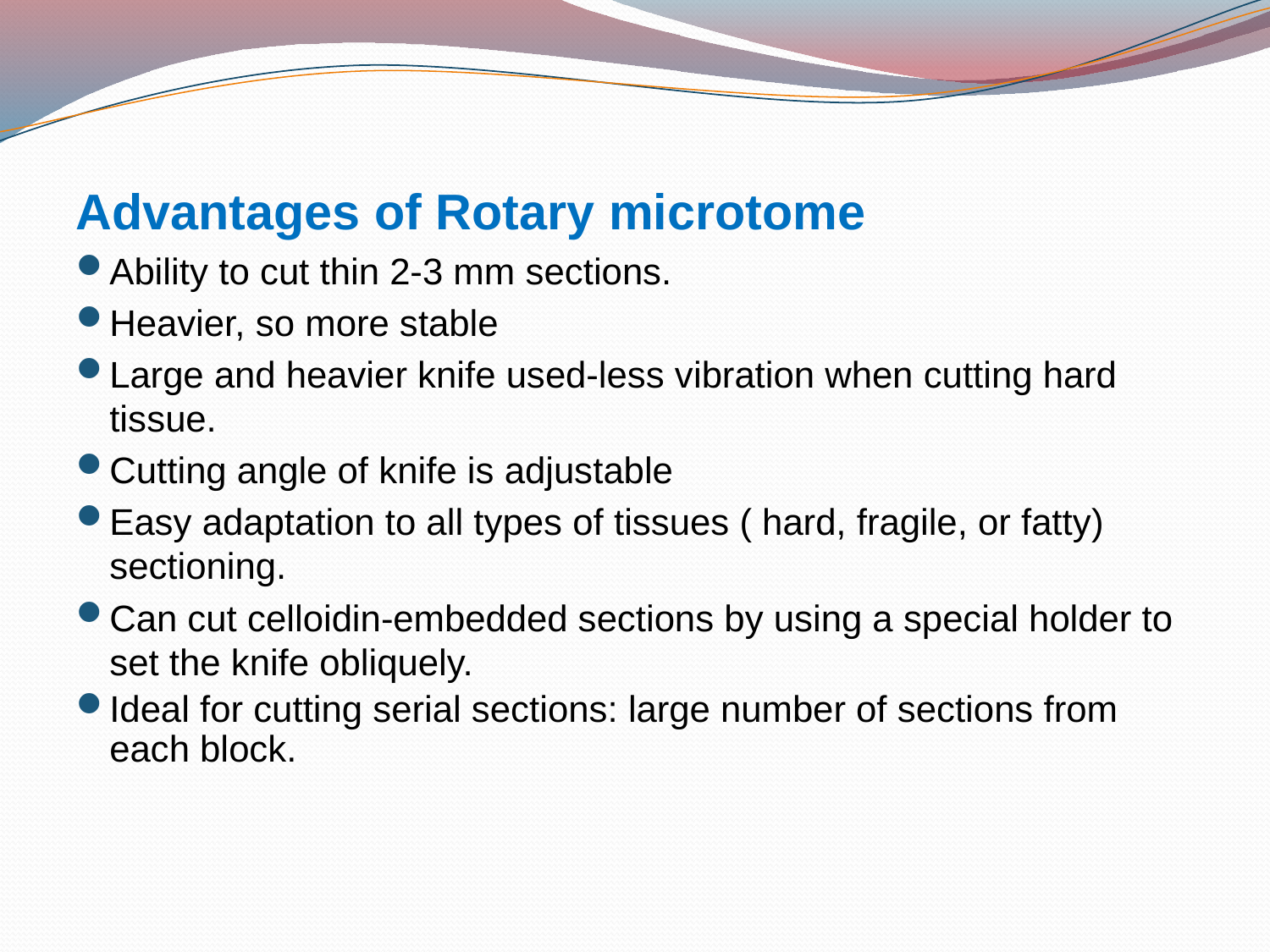

Advantages of Rotary microtome
Ability to cut thin 2-3 mm sections.
Heavier, so more stable
Large and heavier knife used-less vibration when cutting hard tissue.
Cutting angle of knife is adjustable
Easy adaptation to all types of tissues ( hard, fragile, or fatty) sectioning.
Can cut celloidin-embedded sections by using a special holder to set the knife obliquely.
Ideal for cutting serial sections: large number of sections from each block.